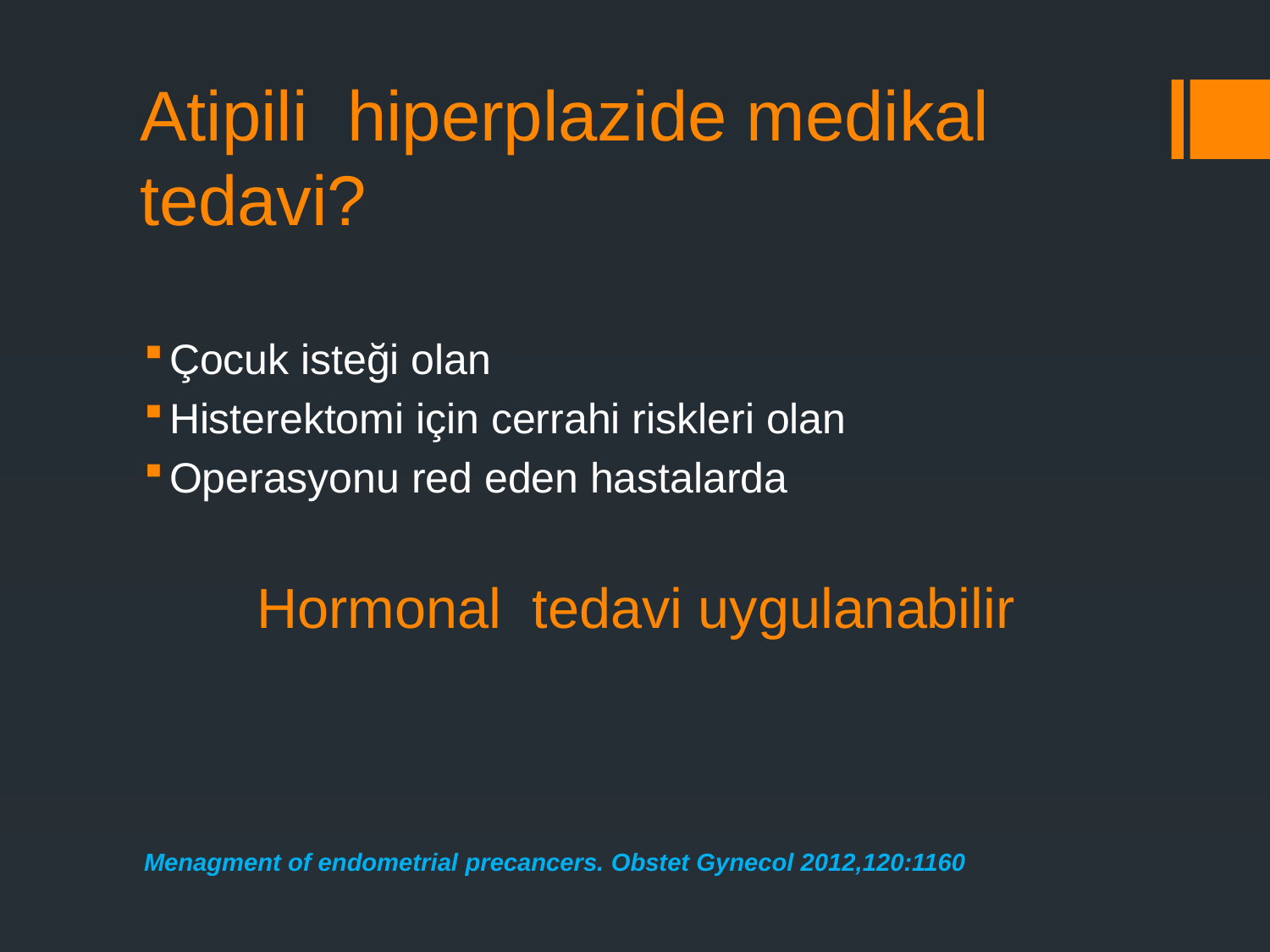

# Atipili  hiperplazide medikal tedavi?
Çocuk isteği olan
Histerektomi için cerrahi riskleri olan
Operasyonu red eden hastalarda

Hormonal  tedavi uygulanabilir

Menagment of endometrial precancers. Obstet Gynecol 2012,120:1160